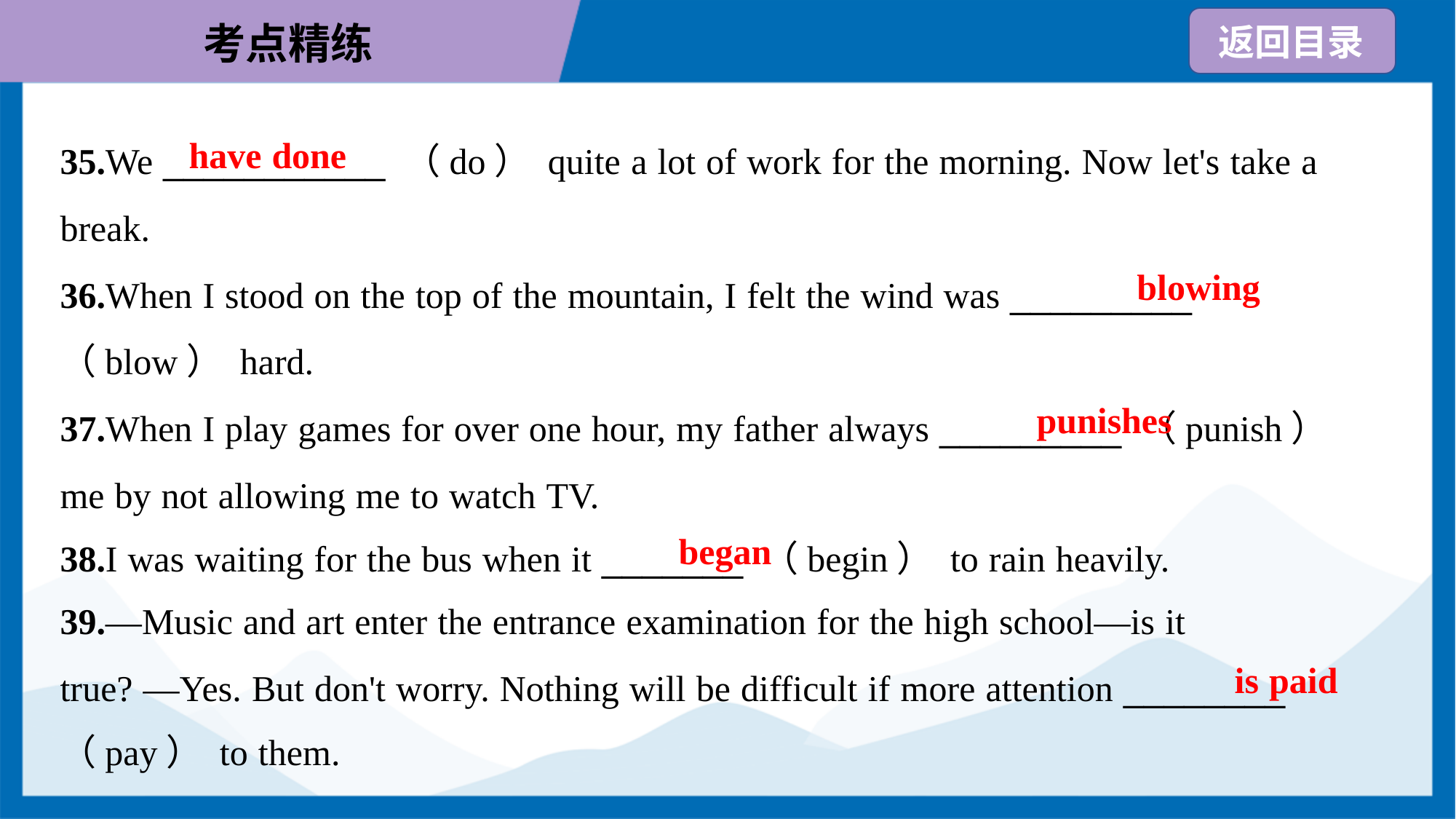

have done
35.We ___________ （do） quite a lot of work for the morning. Now let's take a
break.
36.When I stood on the top of the mountain, I felt the wind was _________
（blow） hard.
37.When I play games for over one hour, my father always _________ （punish）
me by not allowing me to watch TV.
38.I was waiting for the bus when it _______ （begin） to rain heavily.
blowing
punishes
began
39.—Music and art enter the entrance examination for the high school—is it
true? —Yes. But don't worry. Nothing will be difficult if more attention ________
（pay） to them.
is paid